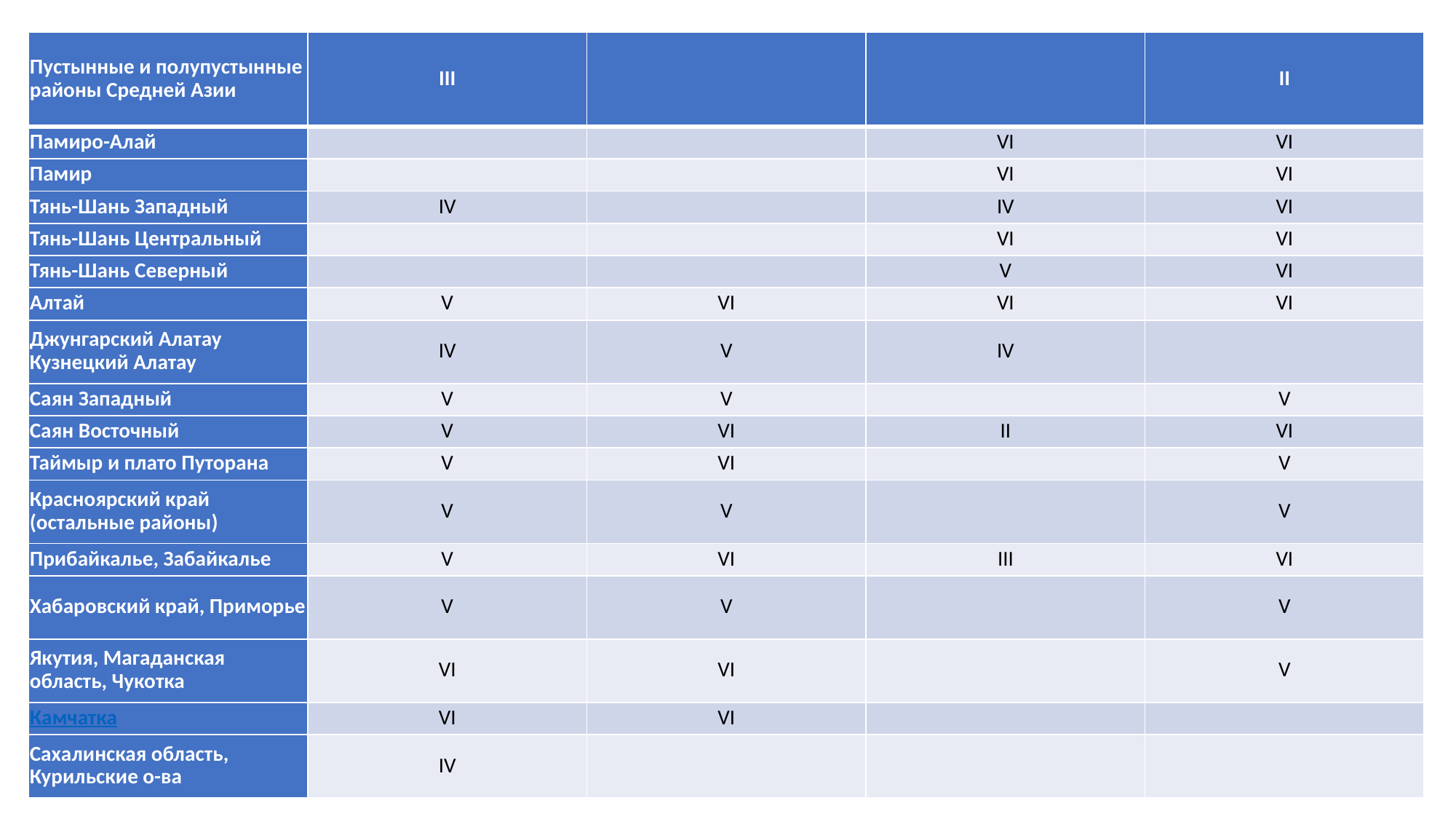

| Пустынные и полупустынные районы Средней Азии | III |  |  | II |
| --- | --- | --- | --- | --- |
| Памиро-Алай |  |  | VI | VI |
| Памир |  |  | VI | VI |
| Тянь-Шань Западный | IV |  | IV | VI |
| Тянь-Шань Центральный |  |  | VI | VI |
| Тянь-Шань Северный |  |  | V | VI |
| Алтай | V | VI | VI | VI |
| Джунгарский Алатау Кузнецкий Алатау | IV | V | IV |  |
| Саян Западный | V | V |  | V |
| Саян Восточный | V | VI | II | VI |
| Таймыр и плато Путорана | V | VI |  | V |
| Красноярский край (остальные районы) | V | V |  | V |
| Прибайкалье, Забайкалье | V | VI | III | VI |
| Хабаровский край, Приморье | V | V |  | V |
| Якутия, Магаданская область, Чукотка | VI | VI |  | V |
| Камчатка | VI | VI |  |  |
| Сахалинская область, Курильские о-ва | IV |  |  |  |